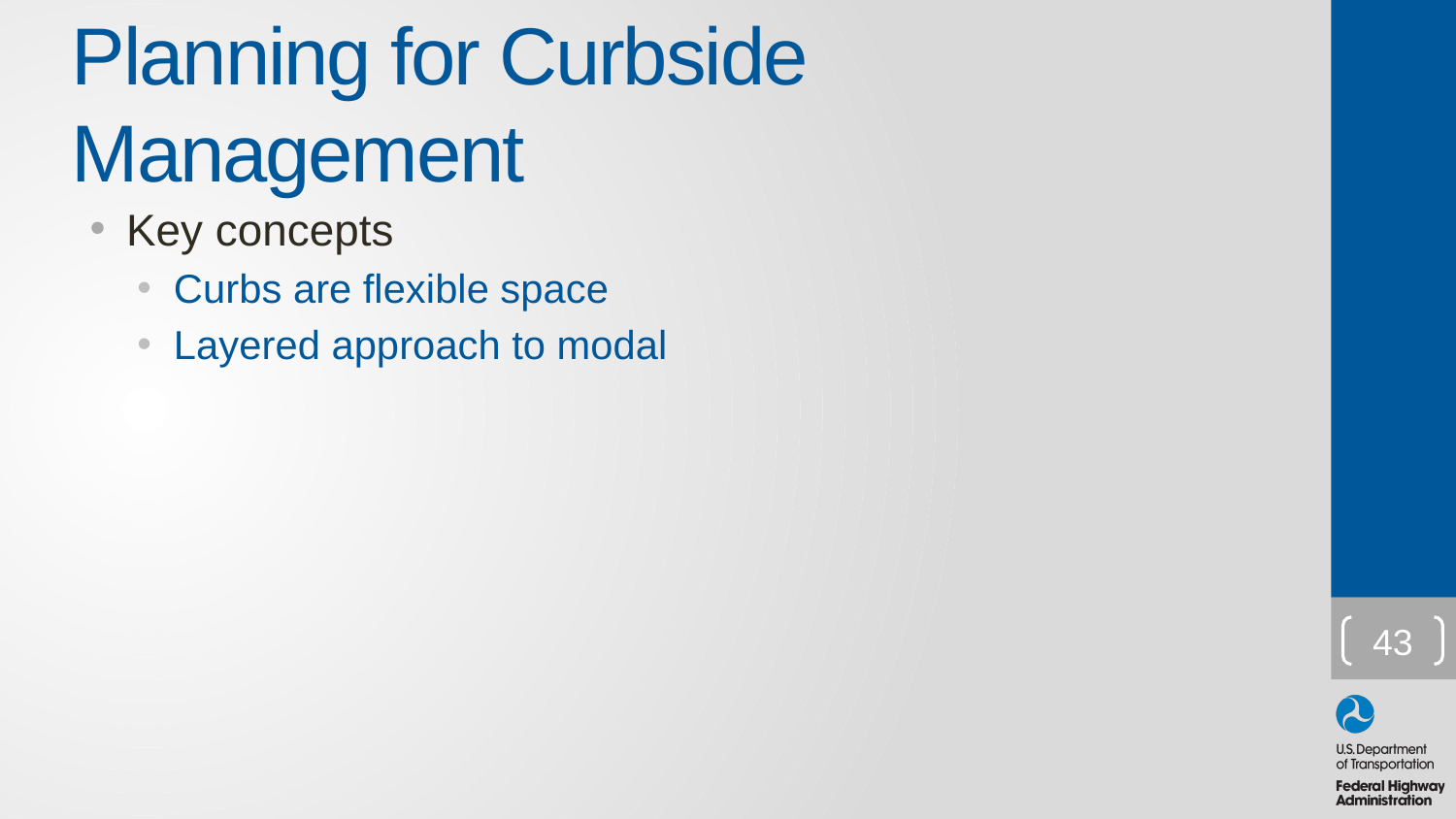

# Planning for Curbside Management
Key concepts
Curbs are flexible space
Layered approach to modal
43